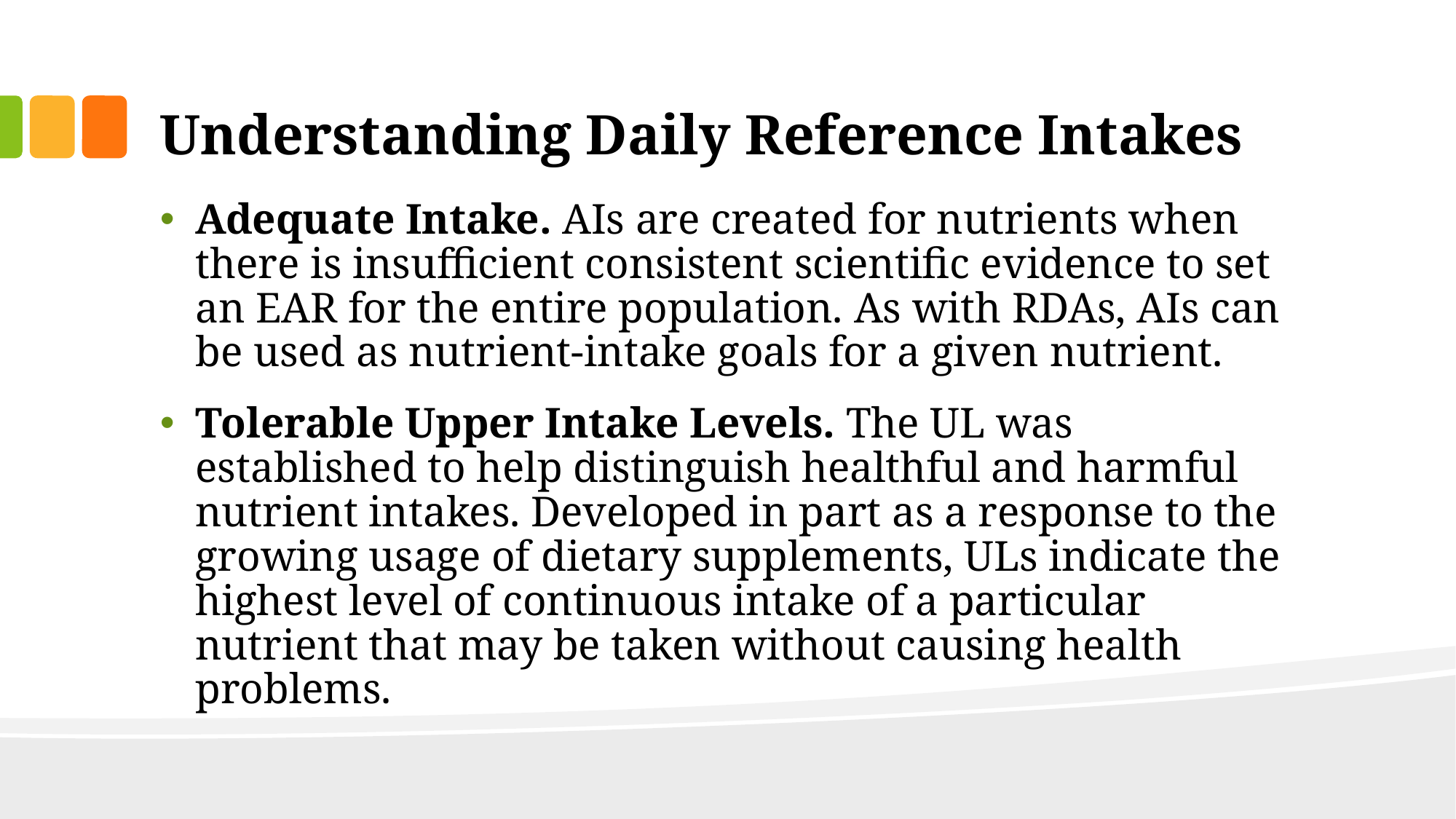

# Understanding Daily Reference Intakes
Adequate Intake. AIs are created for nutrients when there is insufficient consistent scientific evidence to set an EAR for the entire population. As with RDAs, AIs can be used as nutrient-intake goals for a given nutrient.
Tolerable Upper Intake Levels. The UL was established to help distinguish healthful and harmful nutrient intakes. Developed in part as a response to the growing usage of dietary supplements, ULs indicate the highest level of continuous intake of a particular nutrient that may be taken without causing health problems.